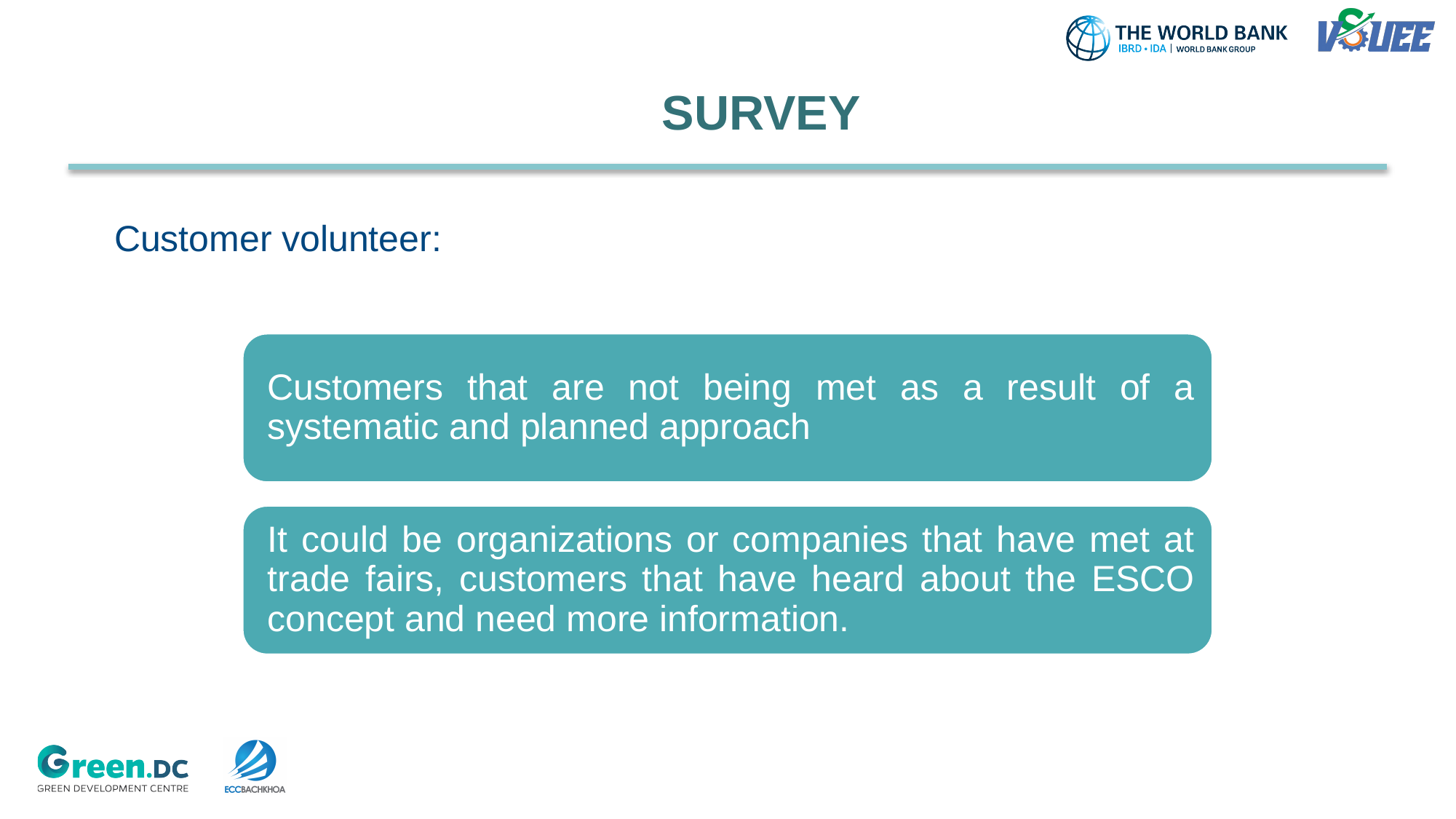

# SURVEY
Customer volunteer:
Customers that are not being met as a result of a systematic and planned approach
It could be organizations or companies that have met at trade fairs, customers that have heard about the ESCO concept and need more information.